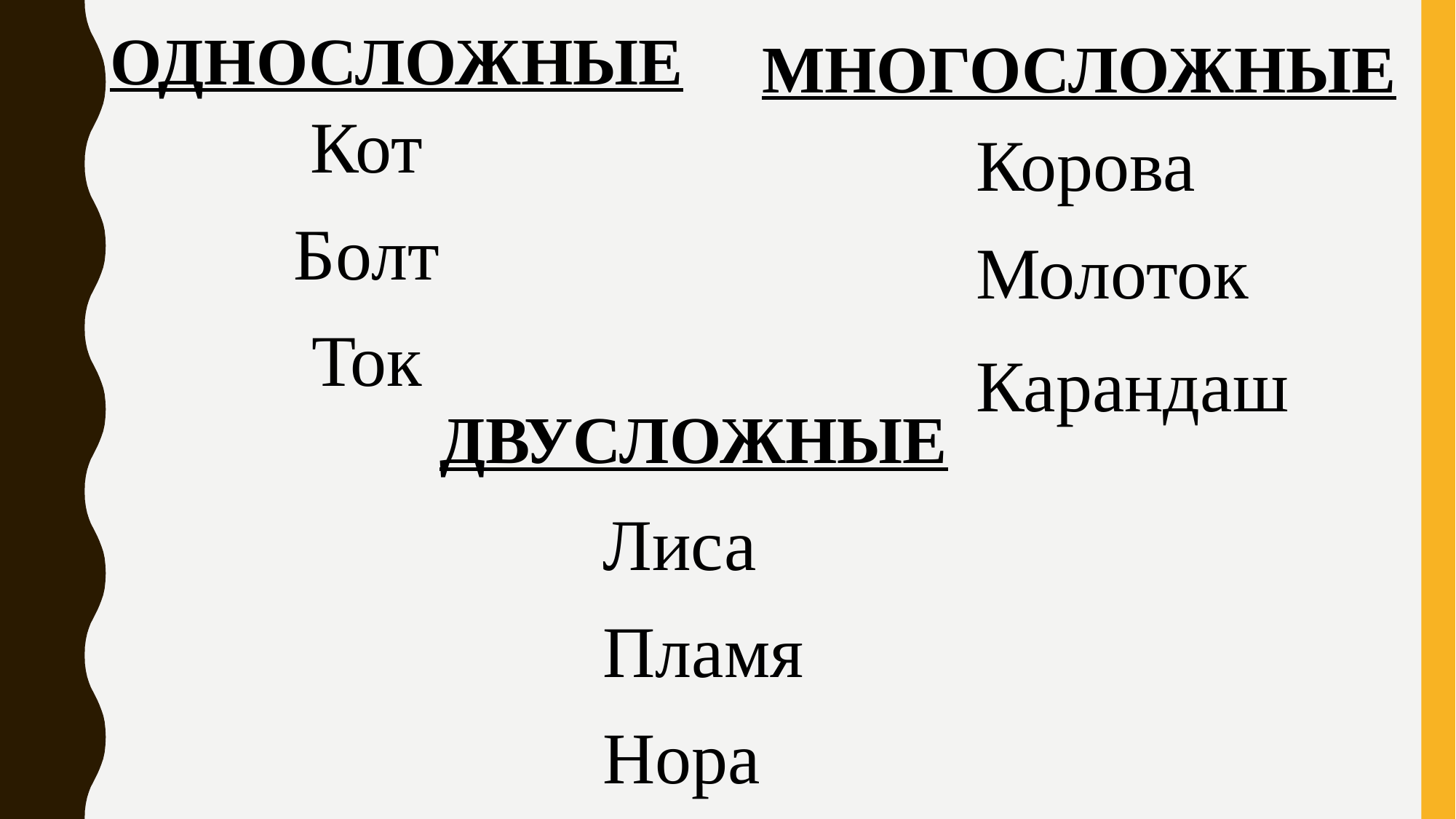

МНОГОСЛОЖНЫЕ
ОДНОСЛОЖНЫЕ
Кот
Болт
Ток
Корова
Молоток
Карандаш
ДВУСЛОЖНЫЕ
Лиса
Пламя
Нора